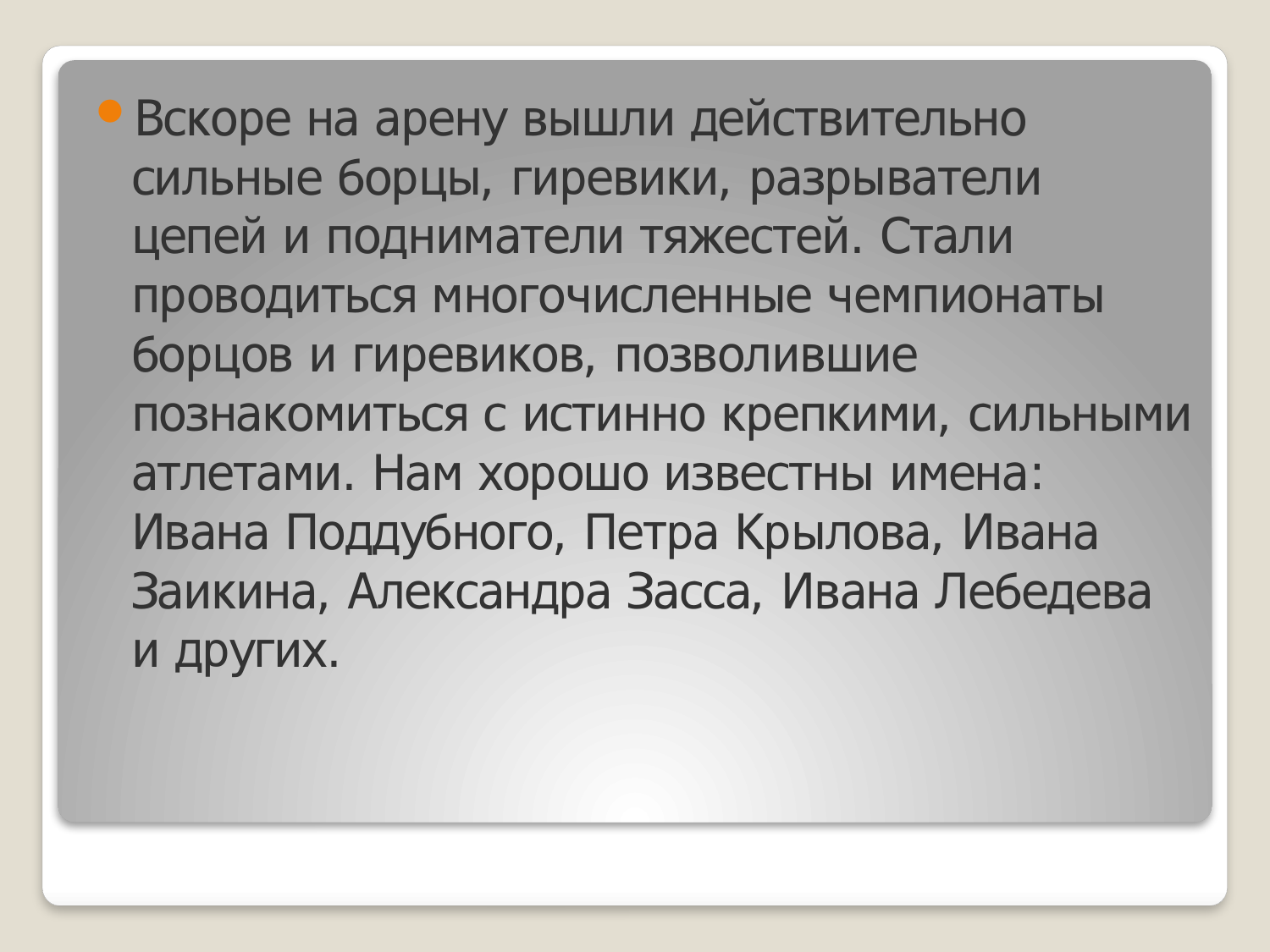

Вскоре на арену вышли действительно сильные борцы, гиревики, разрыватели цепей и подниматели тяжестей. Стали проводиться многочисленные чемпионаты борцов и гиревиков, позволившие познакомиться с истинно крепкими, сильными атлетами. Нам хорошо известны имена: Ивана Поддубного, Петра Крылова, Ивана Заикина, Александра Засса, Ивана Лебедева и других.